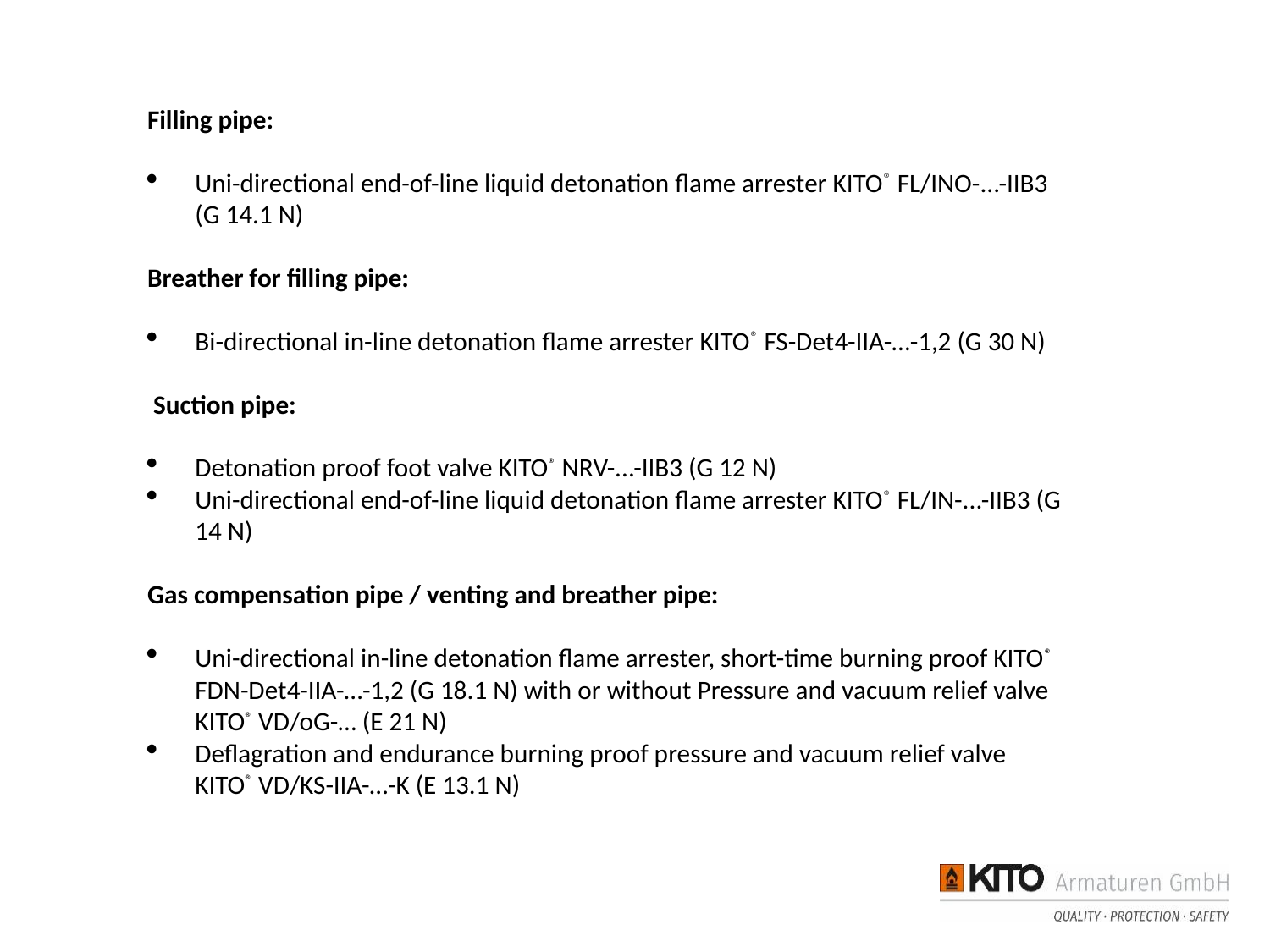

Filling pipe:

Uni-directional end-of-line liquid detonation flame arrester KITO® FL/INO-...-IIB3 (G 14.1 N)

Breather for filling pipe:

Bi-directional in-line detonation flame arrester KITO® FS-Det4-IIA-…-1,2 (G 30 N)

 Suction pipe:

Detonation proof foot valve KITO® NRV-...-IIB3 (G 12 N)
Uni-directional end-of-line liquid detonation flame arrester KITO® FL/IN-...-IIB3 (G 14 N)

Gas compensation pipe / venting and breather pipe:

Uni-directional in-line detonation flame arrester, short-time burning proof KITO® FDN-Det4-IIA-…-1,2 (G 18.1 N) with or without Pressure and vacuum relief valve KITO® VD/oG-… (E 21 N)
Deflagration and endurance burning proof pressure and vacuum relief valve KITO® VD/KS-IIA-…-K (E 13.1 N)